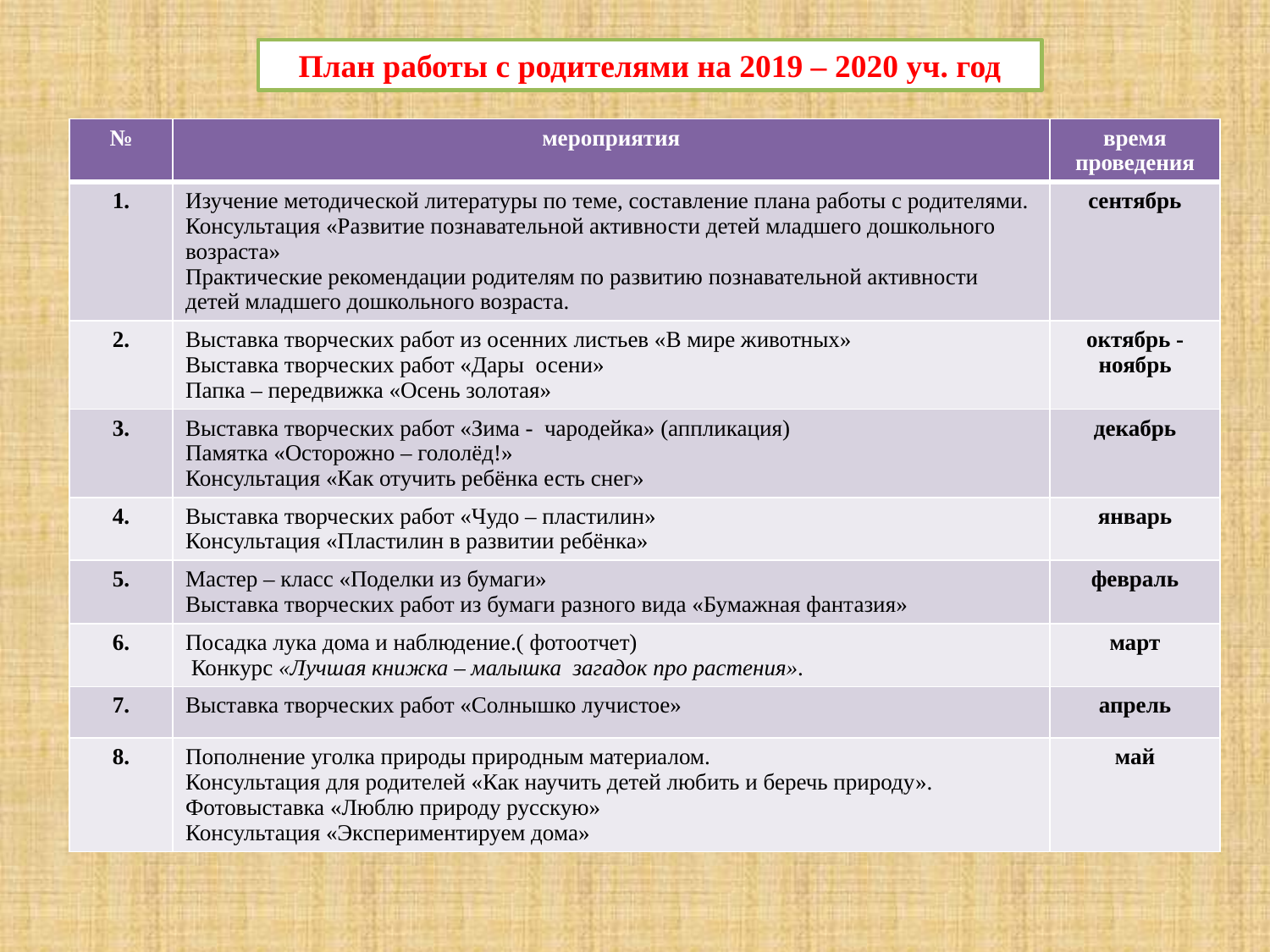

План работы с родителями на 2019 – 2020 уч. год
| № | мероприятия | время проведения |
| --- | --- | --- |
| 1. | Изучение методической литературы по теме, составление плана работы с родителями. Консультация «Развитие познавательной активности детей младшего дошкольного возраста» Практические рекомендации родителям по развитию познавательной активности детей младшего дошкольного возраста. | сентябрь |
| 2. | Выставка творческих работ из осенних листьев «В мире животных» Выставка творческих работ «Дары осени» Папка – передвижка «Осень золотая» | октябрь - ноябрь |
| 3. | Выставка творческих работ «Зима - чародейка» (аппликация) Памятка «Осторожно – гололёд!» Консультация «Как отучить ребёнка есть снег» | декабрь |
| 4. | Выставка творческих работ «Чудо – пластилин» Консультация «Пластилин в развитии ребёнка» | январь |
| 5. | Мастер – класс «Поделки из бумаги» Выставка творческих работ из бумаги разного вида «Бумажная фантазия» | февраль |
| 6. | Посадка лука дома и наблюдение.( фотоотчет) Конкурс «Лучшая книжка – малышка загадок про растения». | март |
| 7. | Выставка творческих работ «Солнышко лучистое» | апрель |
| 8. | Пополнение уголка природы природным материалом. Консультация для родителей «Как научить детей любить и беречь природу». Фотовыставка «Люблю природу русскую» Консультация «Экспериментируем дома» | май |